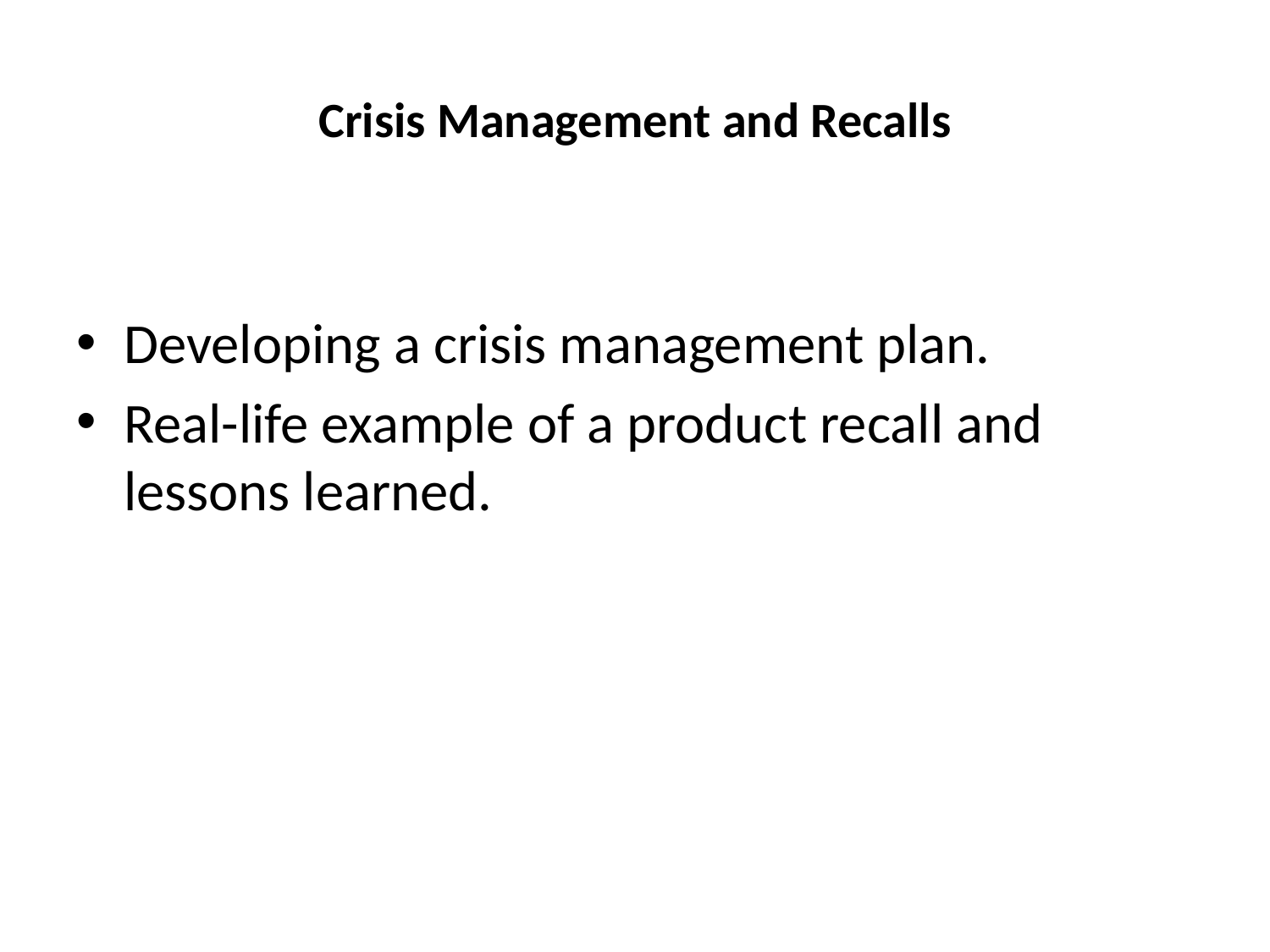

# Crisis Management and Recalls

Developing a crisis management plan.
Real-life example of a product recall and lessons learned.